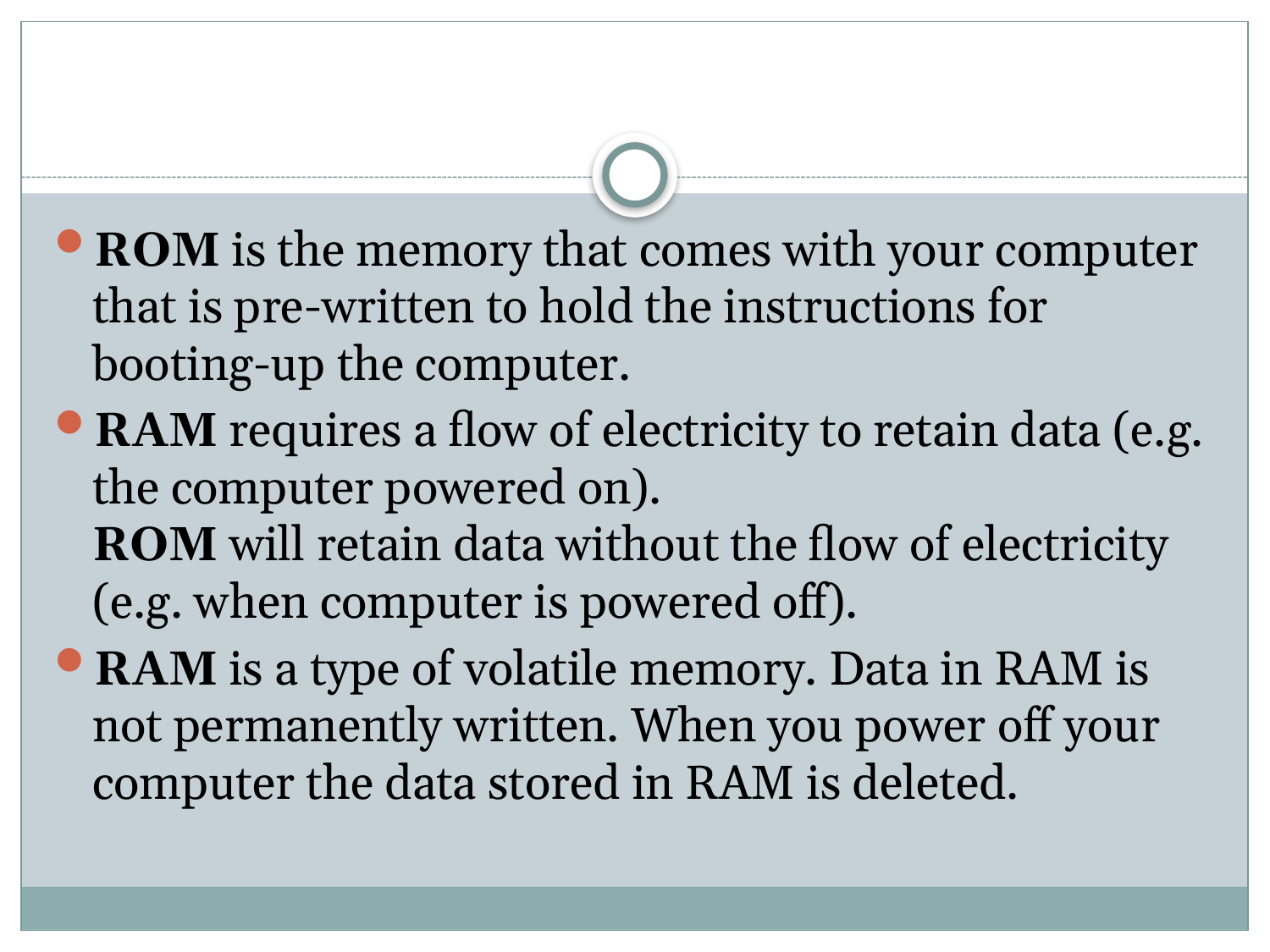

#
ROM is the memory that comes with your computer that is pre-written to hold the instructions for booting-up the computer.
RAM requires a flow of electricity to retain data (e.g. the computer powered on).
ROM will retain data without the flow of electricity (e.g. when computer is powered off).
RAM is a type of volatile memory. Data in RAM is not permanently written. When you power off your computer the data stored in RAM is deleted.